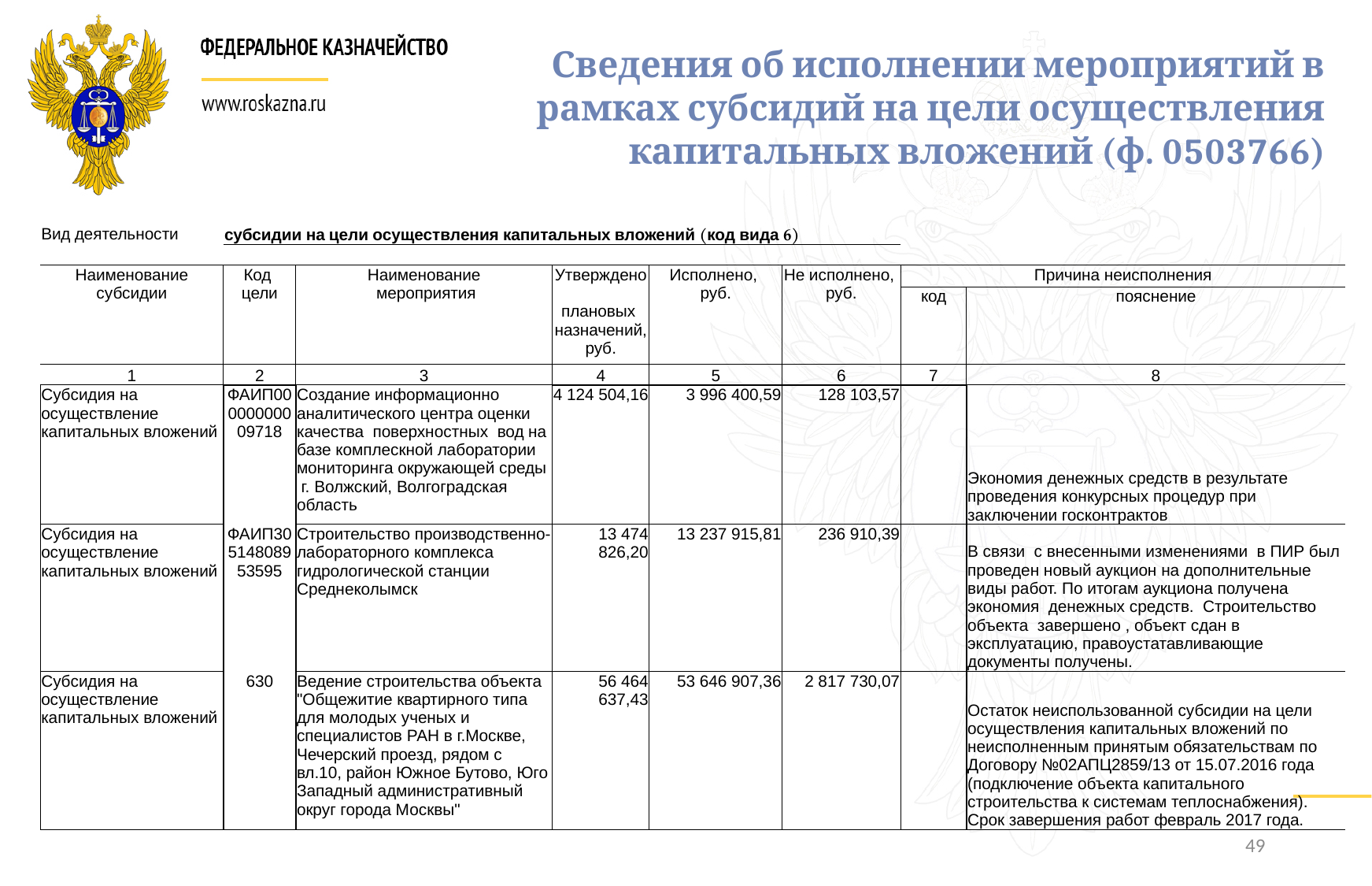

Сведения об исполнении мероприятий в рамках субсидий на цели осуществления капитальных вложений (ф. 0503766)
| Вид деятельности | субсидии на цели осуществления капитальных вложений (код вида 6) |  |  |  |  |  |  |  |
| --- | --- | --- | --- | --- | --- | --- | --- | --- |
|  |  |  |  |  |  |  |  |  |
| Наименование субсидии | Код цели | Наименование мероприятия | Утверждено плановых назначений, руб. | Исполнено, руб. | Не исполнено, руб. | Причина неисполнения |  |  |
|  |  |  |  |  |  | код | пояснение |  |
| 1 | 2 | 3 | 4 | 5 | 6 | 7 | 8 |  |
| Субсидия на осуществление капитальных вложений | ФАИП00000000009718 | Создание информационно­аналитического центра оценки качества поверхностных вод на базе комплескной лаборатории мониторинга окружающей среды г. Волжский, Волгоградская область | 4 124 504,16 | 3 996 400,59 | 128 103,57 |  | Экономия денежных средств в результате проведения конкурсных процедур при заключении госконтрактов |  |
| Субсидия на осуществление капитальных вложений | ФАИП30514808953595 | Строительство производственно-­лабораторного комплекса гидрологической станции Среднеколымск | 13 474 826,20 | 13 237 915,81 | 236 910,39 |  | В связи с внесенными изменениями в ПИР был проведен новый аукцион на дополнительные виды работ. По итогам аукциона получена экономия денежных средств. Строительство объекта завершено , объект сдан в эксплуатацию, правоустатавливающие документы получены. |  |
| Субсидия на осуществление капитальных вложений | 630 | Ведение строительства объекта "Общежитие квартирного типа для молодых ученых и специалистов РАН в г.Москве, Чечерский проезд, рядом с вл.10, район Южное Бутово, Юго­Западный административный округ города Москвы" | 56 464 637,43 | 53 646 907,36 | 2 817 730,07 |  | Остаток неиспользованной субсидии на цели осуществления капитальных вложений по неисполненным принятым обязательствам по Договору №02­АП­Ц­2859/13 от 15.07.2016 года (подключение объекта капитального строительства к системам теплоснабжения). Срок завершения работ февраль 2017 года. |  |
49